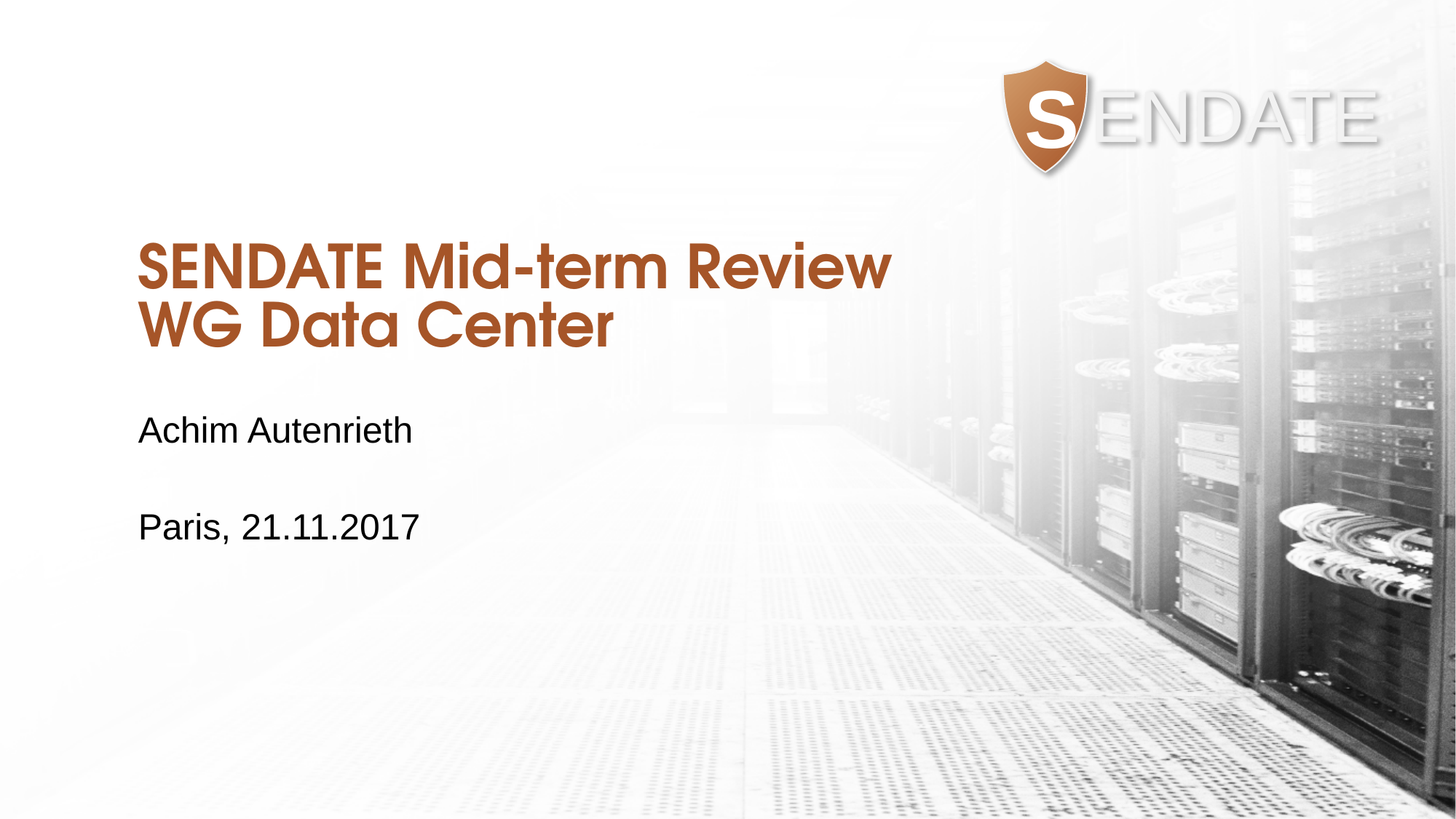

# SENDATE Mid-term Review WG Data Center
Achim Autenrieth

Paris, 21.11.2017